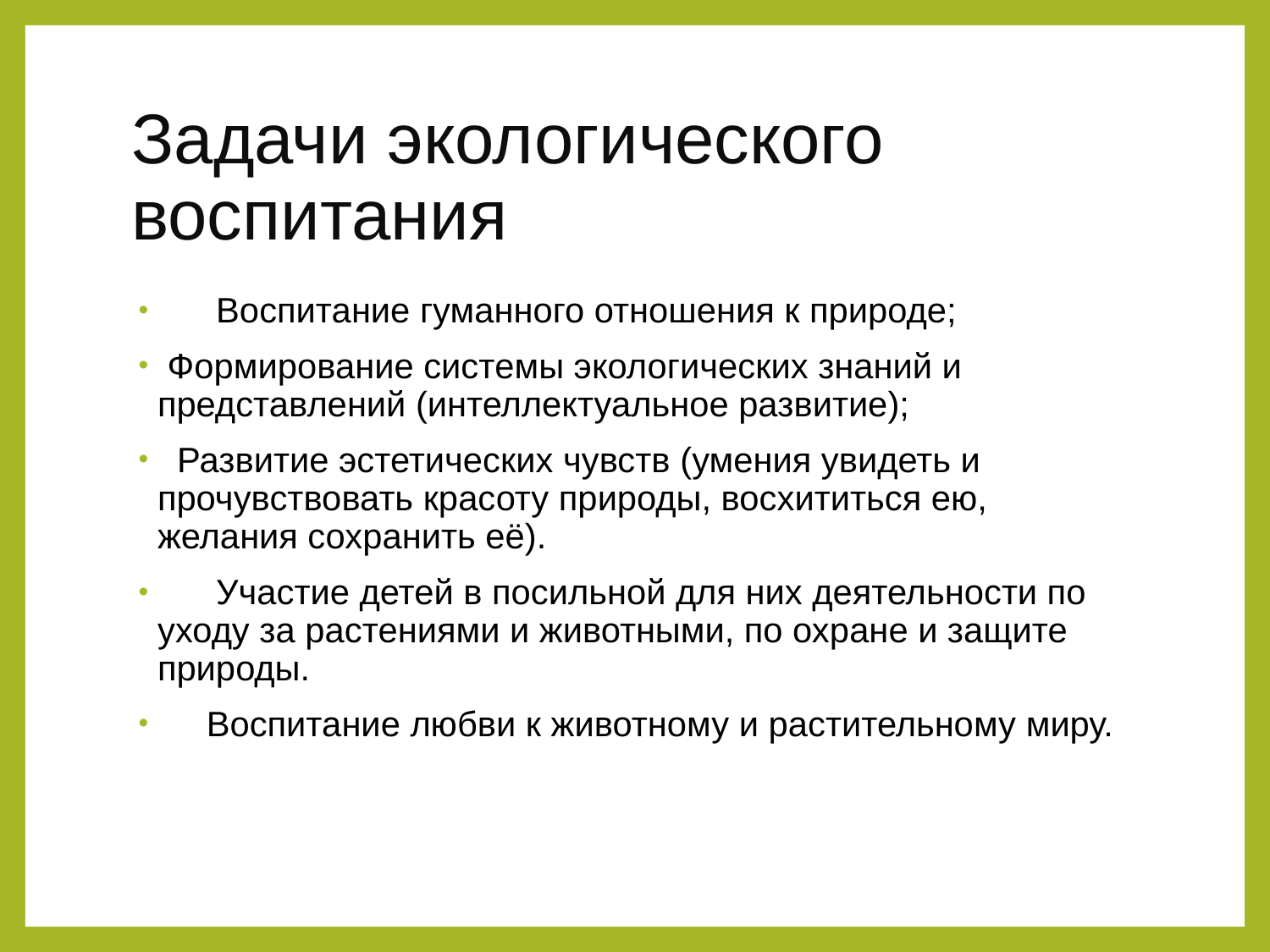

# Задачи экологического воспитания

      Воспитание гуманного отношения к природе;
 Формирование системы экологических знаний и представлений (интеллектуальное развитие);
  Развитие эстетических чувств (умения увидеть и прочувствовать красоту природы, восхититься ею, желания сохранить её).
      Участие детей в посильной для них деятельности по уходу за растениями и животными, по охране и защите природы.
     Воспитание любви к животному и растительному миру.